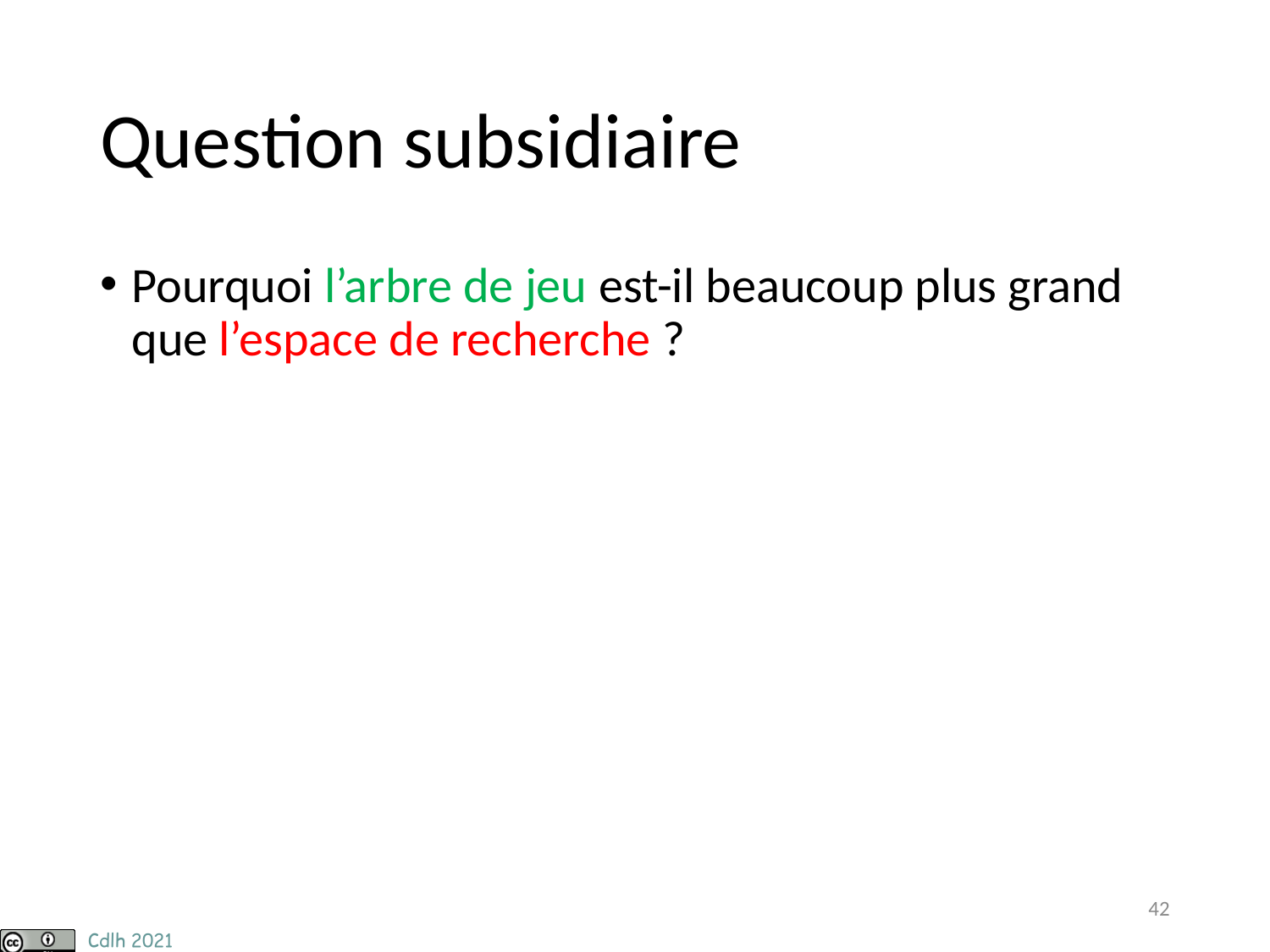

# Question subsidiaire
Pourquoi l’arbre de jeu est-il beaucoup plus grand que l’espace de recherche ?
42